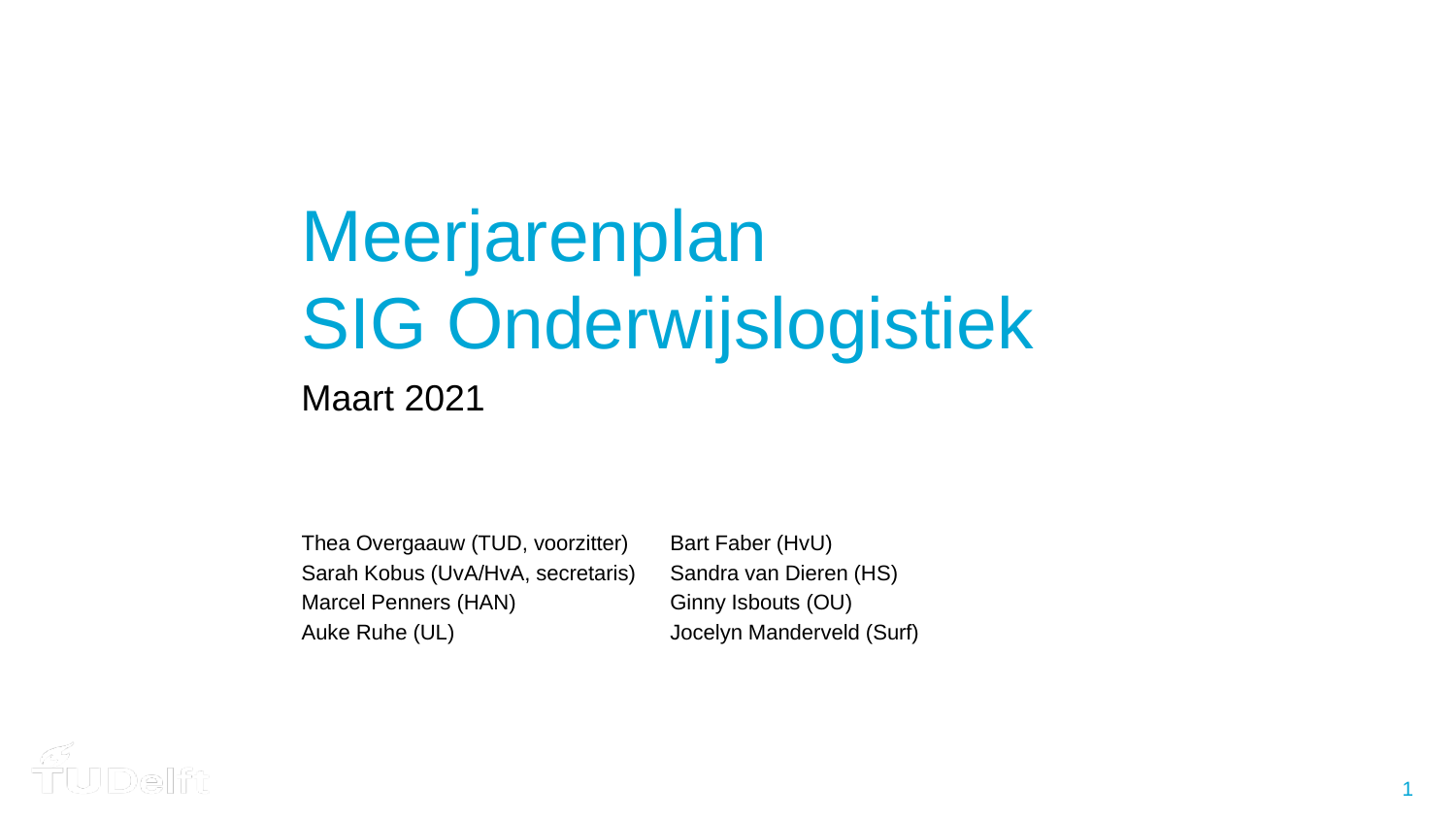

# Meerjarenplan SIG Onderwijslogistiek
Maart 2021
Thea Overgaauw (TUD, voorzitter)
Sarah Kobus (UvA/HvA, secretaris)
Marcel Penners (HAN)
Auke Ruhe (UL)

Bart Faber (HvU)
Sandra van Dieren (HS)
Ginny Isbouts (OU)
Jocelyn Manderveld (Surf)